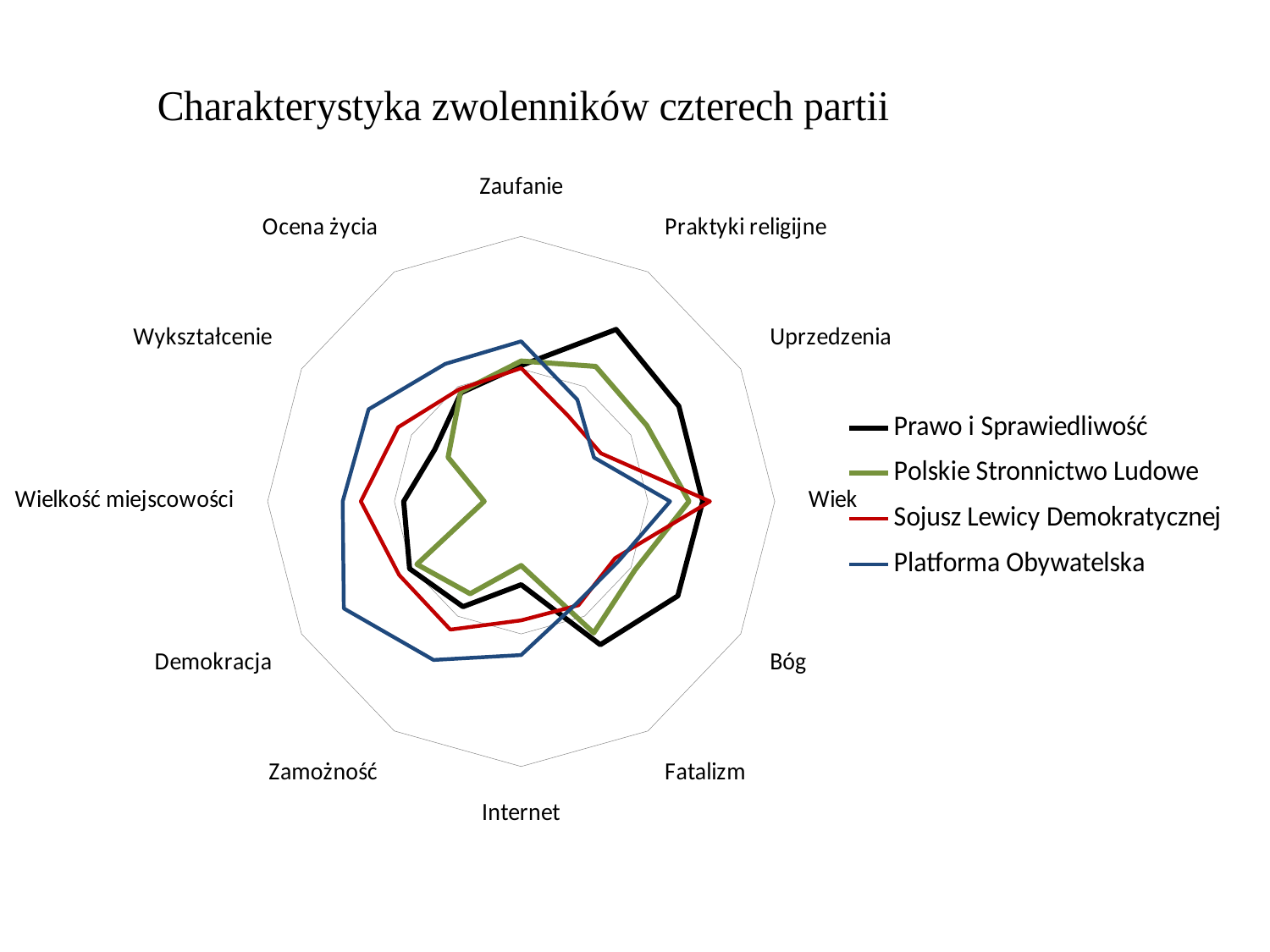

### Chart

| Category | Prawo i Sprawiedliwość  | Polskie Stronnictwo Ludowe | Sojusz Lewicy Demokratycznej  | Platforma Obywatelska |
|---|---|---|---|---|
| Zaufanie | 0.0254168 | 0.0595018 | 0.0055835 | 0.2081013 |
| Praktyki religijne | 0.4983639 | 0.1764185 | -0.2561695 | -0.1134966 |
| Uprzedzenia | 0.4364053 | 0.1443978 | -0.2739813 | -0.3370509 |
| Wiek | 0.4320753 | 0.3236623 | 0.4894961 | 0.1750068 |
| Bóg | 0.4266366 | 0.036173 | -0.1442236 | -0.1077371 |
| Fatalizm | 0.2486547 | 0.1457218 | -0.0950949 | -0.116152 |
| Internet | -0.3715154 | -0.5162998 | -0.1023164 | 0.1595195 |
| Zamożność | -0.0826905 | -0.1954531 | 0.1171124 | 0.3815757 |
| Demokracja | 0.0157369 | -0.0503319 | 0.1109167 | 0.6153415 |
| Wielkość miejscowości | -0.0736517 | -0.7081104 | 0.2640707 | 0.4076148 |
| Wykształcenie | -0.2142378 | -0.3346927 | 0.1201324 | 0.38949 |
| Ocena życia | -0.0528104 | -0.0448943 | -0.0229453 | 0.1983078 |